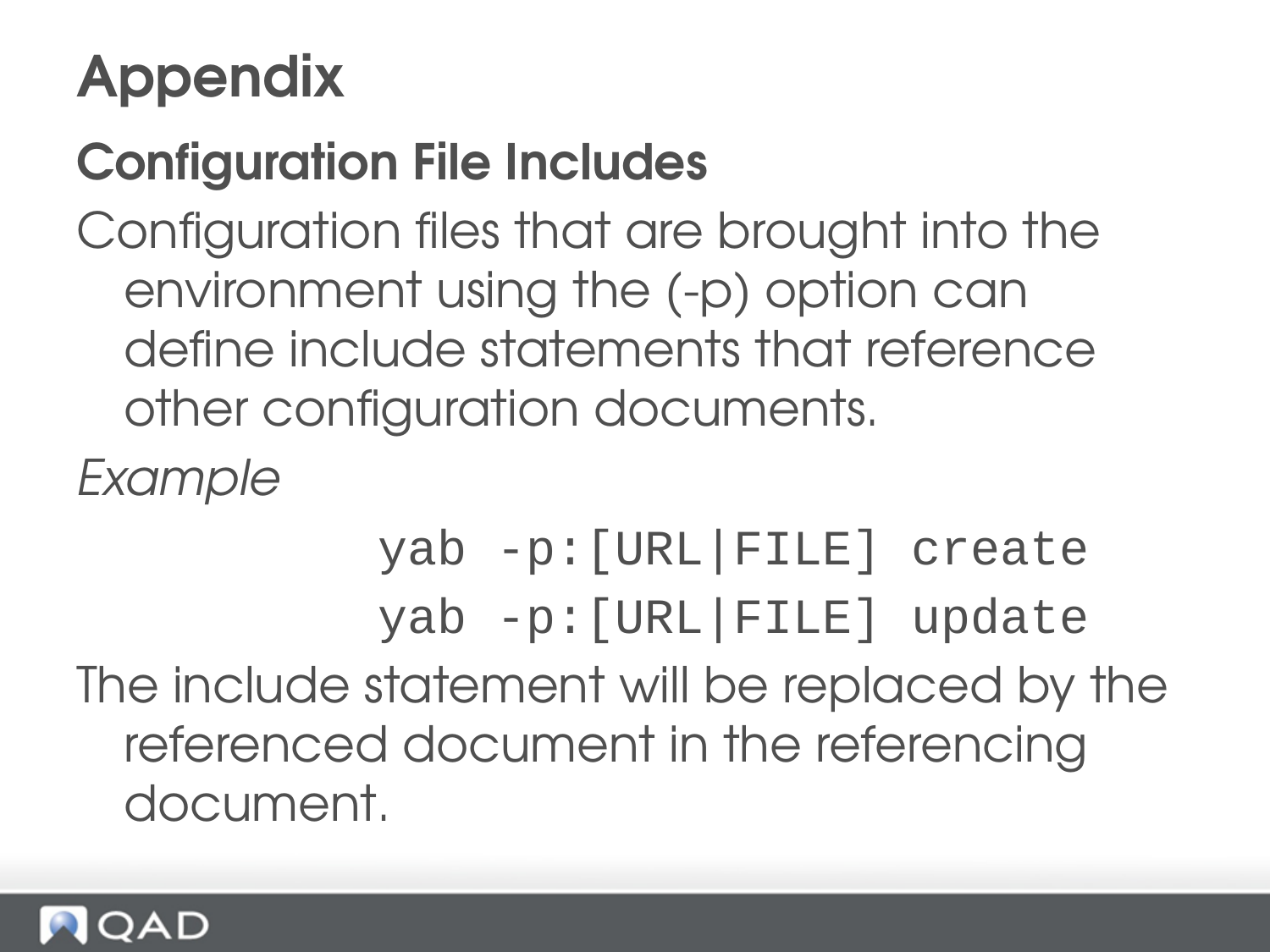

# Appendix
Configuration File Includes
Configuration files that are brought into the environment using the (-p) option can define include statements that reference other configuration documents.
Example
			yab -p:[URL|FILE] create
			yab -p:[URL|FILE] update
The include statement will be replaced by the referenced document in the referencing document.